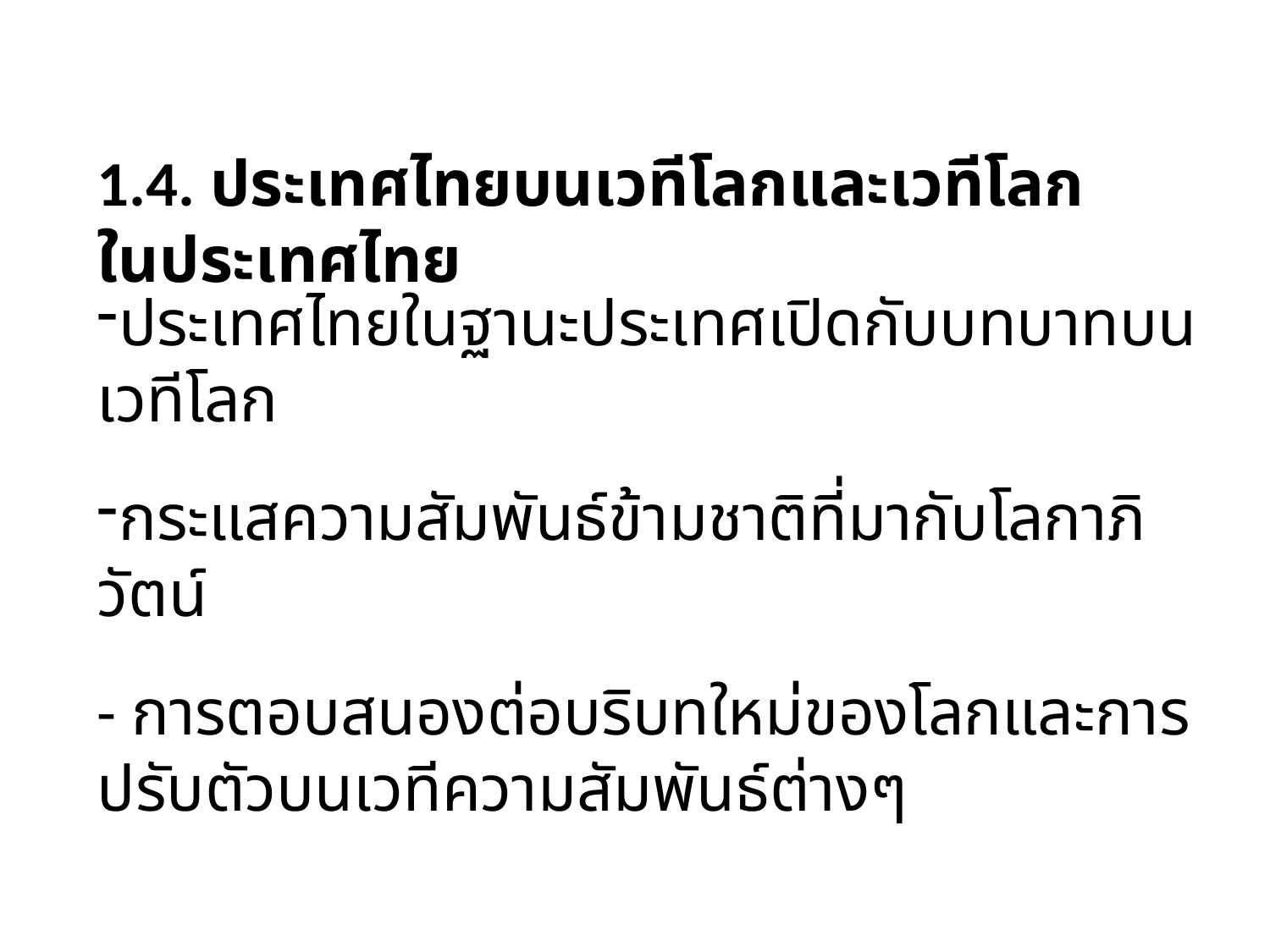

1.4. ประเทศไทยบนเวทีโลกและเวทีโลกในประเทศไทย
ประเทศไทยในฐานะประเทศเปิดกับบทบาทบนเวทีโลก

กระแสความสัมพันธ์ข้ามชาติที่มากับโลกาภิวัตน์

- การตอบสนองต่อบริบทใหม่ของโลกและการปรับตัวบนเวทีความสัมพันธ์ต่างๆ